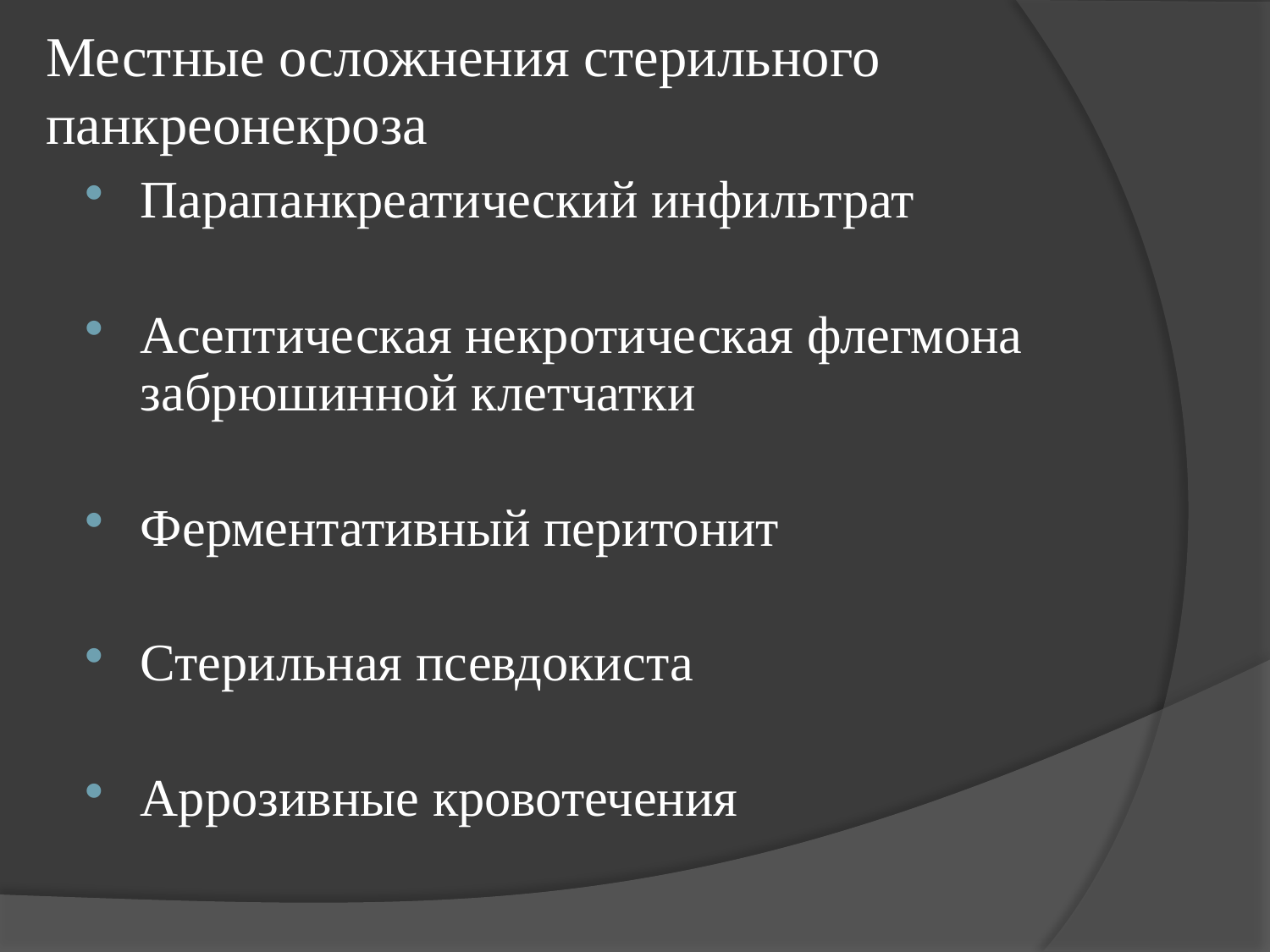

# Местные осложнения стерильного панкреонекроза
Парапанкреатический инфильтрат

Асептическая некротическая флегмона забрюшинной клетчатки

Ферментативный перитонит

Стерильная псевдокиста

Аррозивные кровотечения